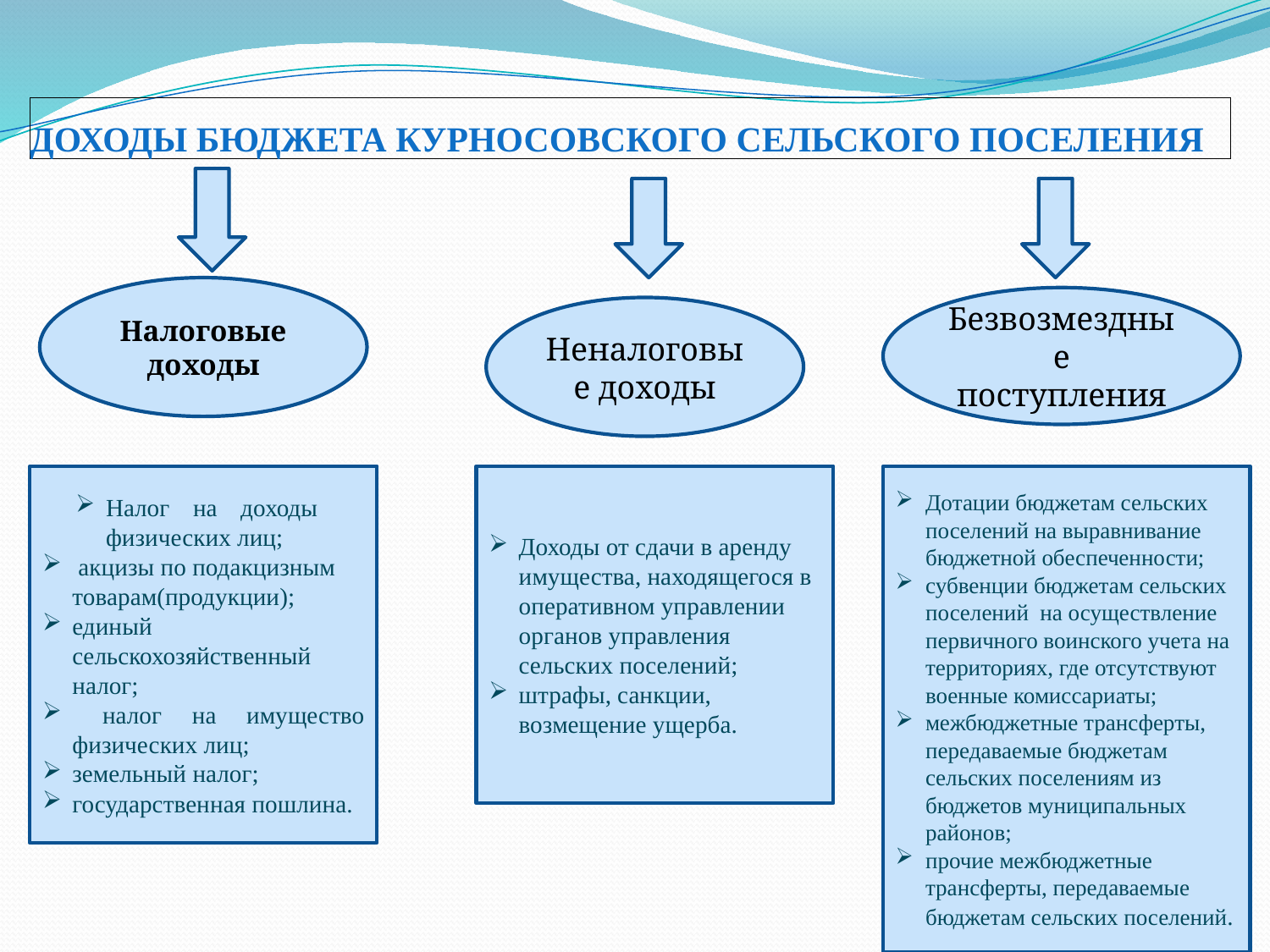

# ДОХОДЫ БЮДЖЕТА КУРНОСОВСКОГО СЕЛЬСКОГО ПОСЕЛЕНИЯ

Налоговые доходы
Безвозмездные поступления
Неналоговые доходы
Налог на доходы   физических лиц;
 акцизы по подакцизным товарам(продукции);
единый сельскохозяйственный налог;
 налог на имущество физических лиц;
земельный налог;
государственная пошлина.
Доходы от сдачи в аренду имущества, находящегося в оперативном управлении органов управления сельских поселений;
штрафы, санкции, возмещение ущерба.
Дотации бюджетам сельских поселений на выравнивание бюджетной обеспеченности;
субвенции бюджетам сельских поселений  на осуществление первичного воинского учета на территориях, где отсутствуют военные комиссариаты;
межбюджетные трансферты, передаваемые бюджетам сельских поселениям из бюджетов муниципальных районов;
прочие межбюджетные трансферты, передаваемые бюджетам сельских поселений.